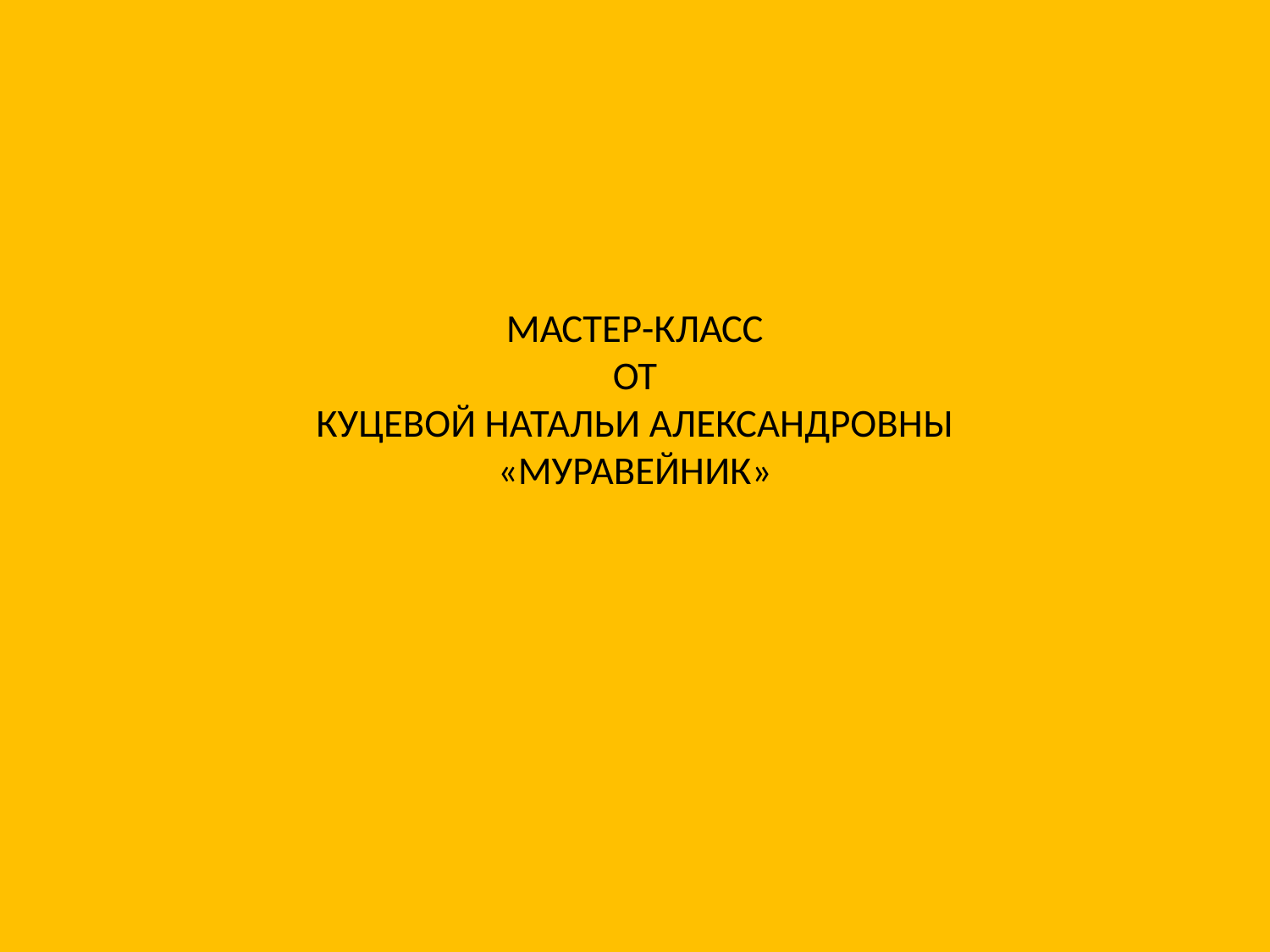

# МАСТЕР-КЛАСС ОТ КУЦЕВОЙ НАТАЛЬИ АЛЕКСАНДРОВНЫ «МУРАВЕЙНИК»